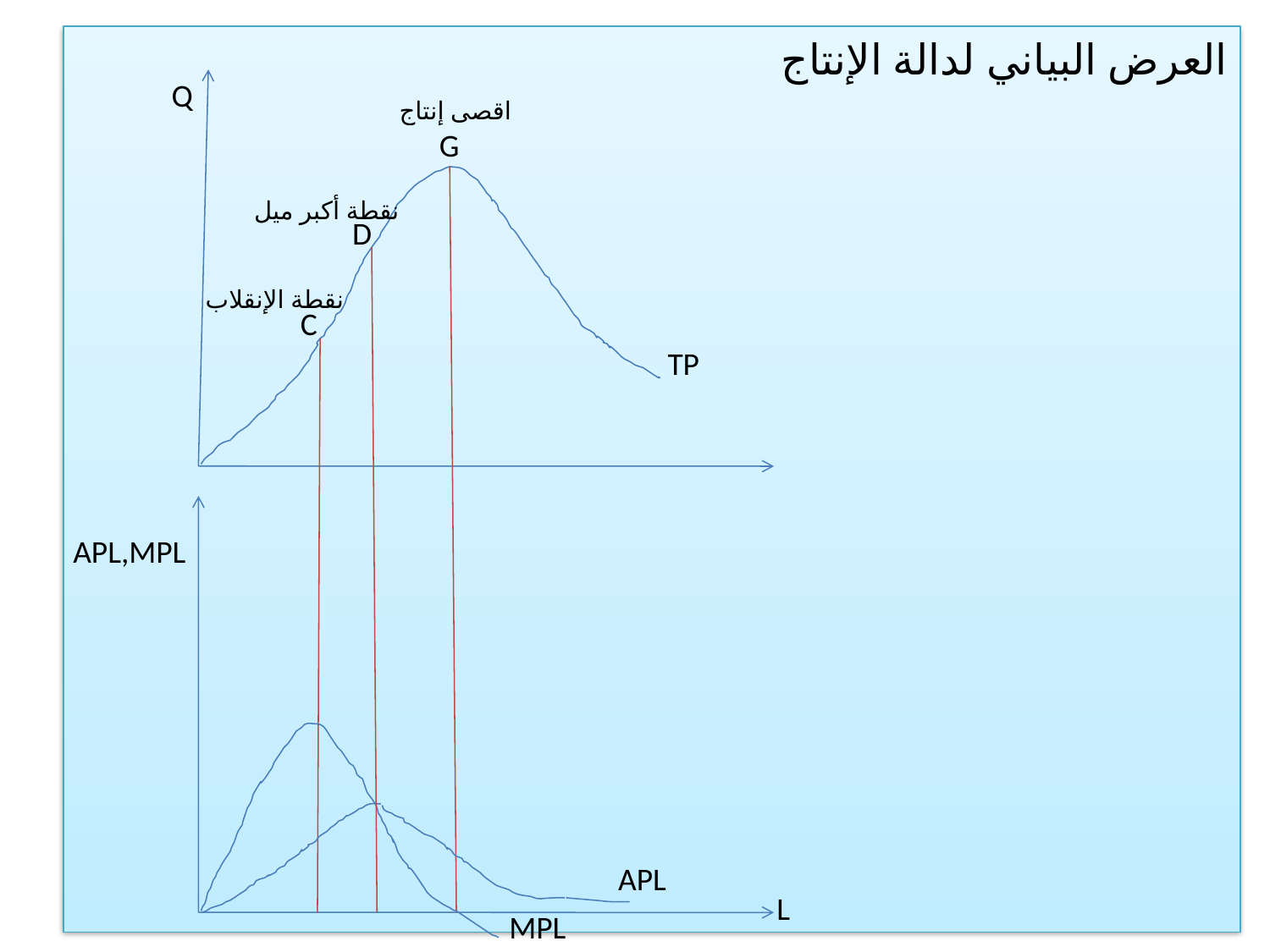

العرض البياني لدالة الإنتاج
Q
اقصى إنتاج
G

نقطة أكبر ميل
D
نقطة الإنقلاب
C
TP

APL,MPL

APL

L

MPL